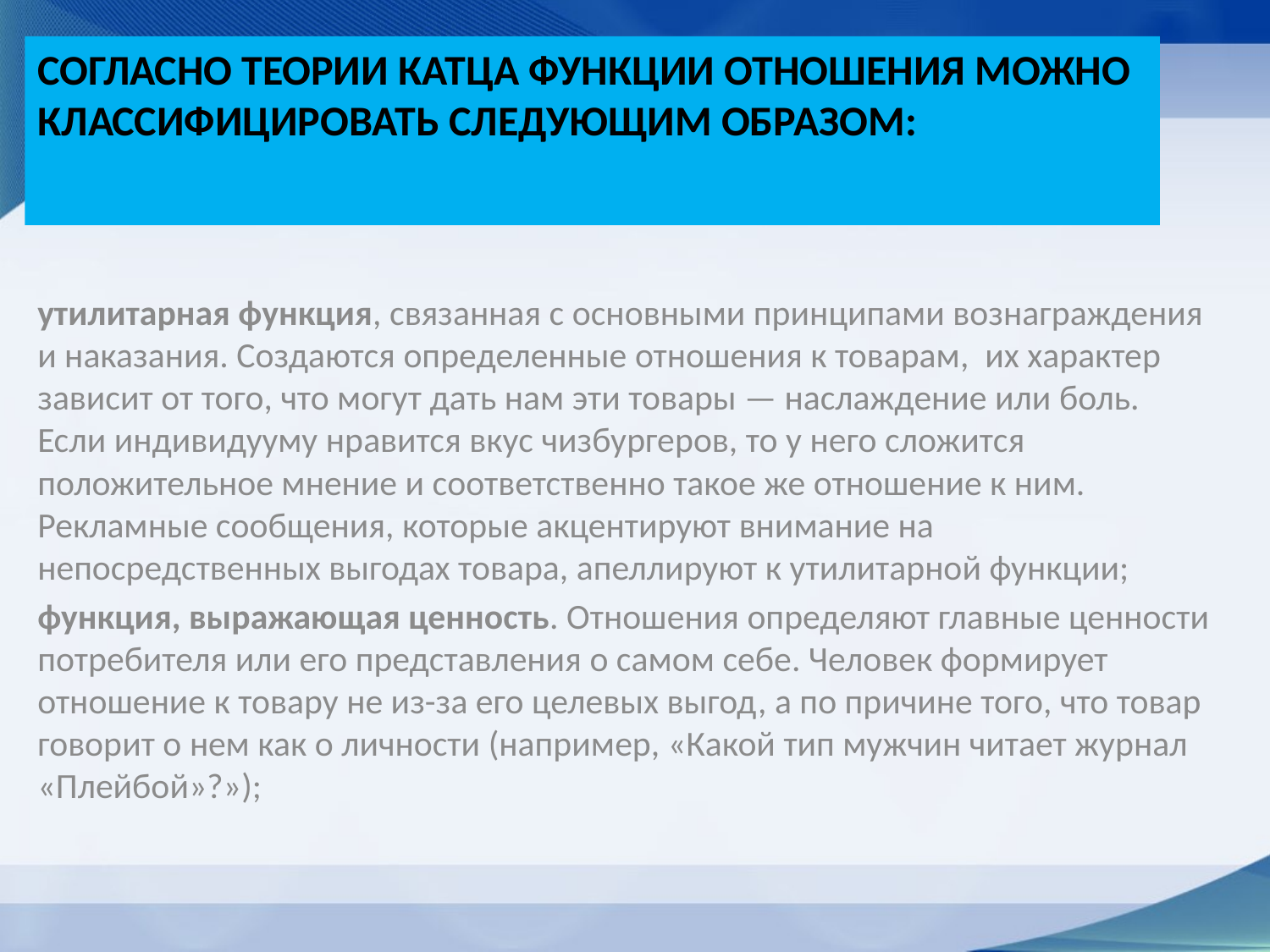

# Согласно теории Катца функции отношения можно классифицировать следующим образом:
утилитарная функция, связанная с основными принципами вознаграждения и наказания. Создаются определенные отношения к товарам,  их характер зависит от того, что могут дать нам эти товары — наслаждение или боль. Если индивидууму нравится вкус чизбургеров, то у него сложится положительное мнение и соответственно такое же отношение к ним. Рекламные сообщения, которые акцентируют внимание на непосредственных выгодах товара, апеллируют к утилитарной функции;
функция, выражающая ценность. Отношения определяют главные ценности потребителя или его представления о самом себе. Человек формирует отношение к товару не из-за его целевых выгод, а по причине того, что товар говорит о нем как о личности (например, «Какой тип мужчин читает журнал «Плейбой»?»);